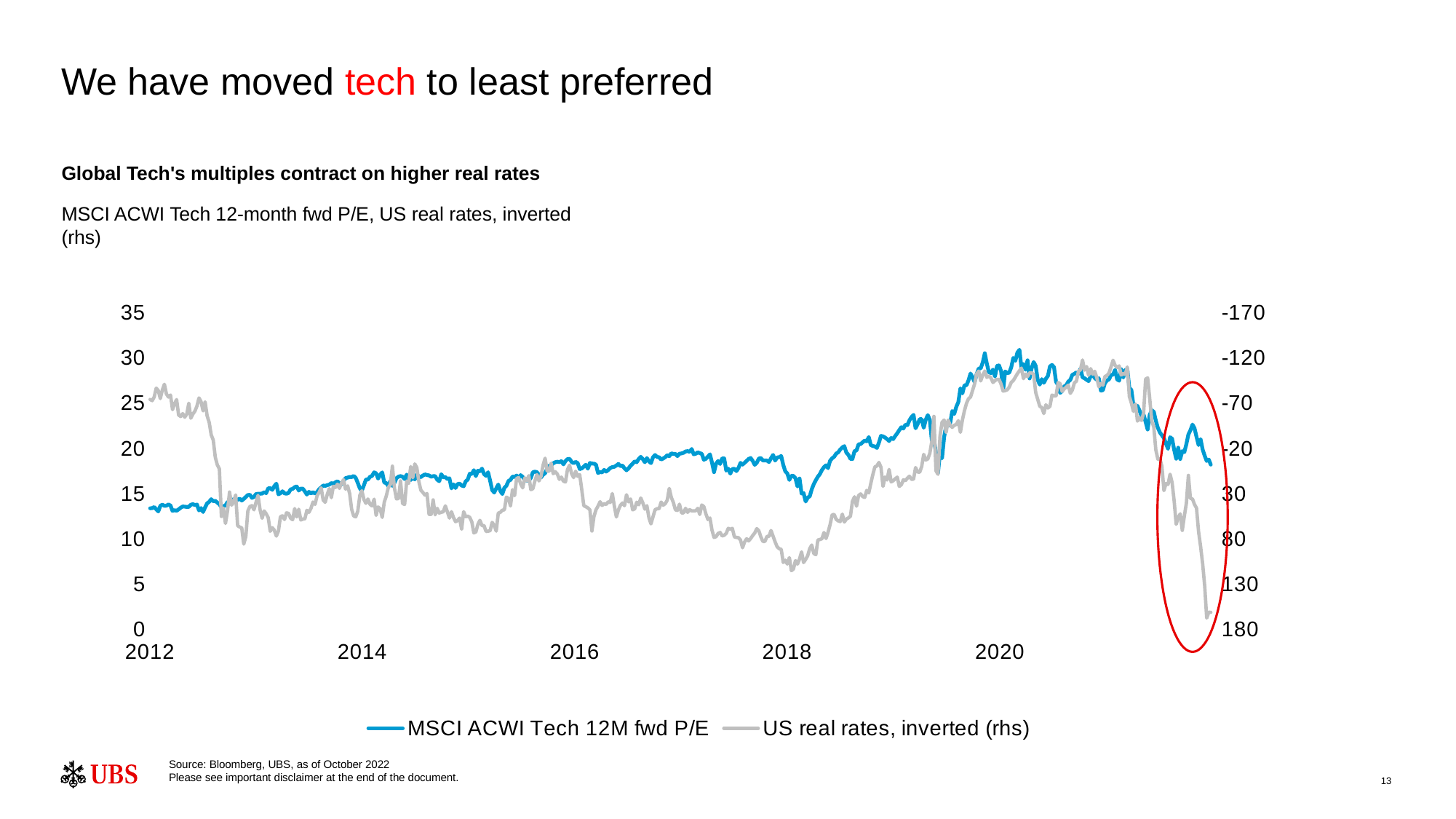

# We have moved tech to least preferred
Global Tech's multiples contract on higher real rates
MSCI ACWI Tech 12-month fwd P/E, US real rates, inverted (rhs)

### Chart

| Category | MSCI ACWI Tech 12M fwd P/E | US real rates, inverted (rhs) |
|---|---|---|
| 41201 | 13.3748 | -74.0 |
| 41208 | 13.3927 | -72.7 |
| 41215 | 13.5132 | -76.8 |
| 41222 | 13.2629 | -86.6 |
| 41229 | 13.0215 | -83.89999999999999 |
| 41236 | 13.642 | -75.0 |
| 41243 | 13.7751 | -84.5 |
| 41250 | 13.6423 | -90.8 |
| 41257 | 13.661 | -80.10000000000001 |
| 41264 | 13.8071 | -76.7 |
| 41271 | 13.6796 | -78.9 |
| 41278 | 13.0875 | -62.8 |
| 41285 | 13.1601 | -69.3 |
| 41292 | 13.1084 | -73.9 |
| 41299 | 13.2528 | -56.8 |
| 41306 | 13.4403 | -55.2 |
| 41313 | 13.5678 | -58.4 |
| 41320 | 13.5597 | -54.400000000000006 |
| 41327 | 13.5187 | -57.9 |
| 41334 | 13.537 | -69.8 |
| 41341 | 13.7635 | -53.300000000000004 |
| 41348 | 13.8348 | -57.9 |
| 41355 | 13.7305 | -61.1 |
| 41362 | 13.7853 | -66.8 |
| 41369 | 13.1363 | -75.7 |
| 41376 | 13.3966 | -71.6 |
| 41383 | 12.9614 | -61.4 |
| 41390 | 13.4739 | -71.39999999999999 |
| 41397 | 13.9218 | -56.00000000000001 |
| 41404 | 14.0856 | -48.699999999999996 |
| 41411 | 14.3735 | -35.0 |
| 41418 | 14.1558 | -29.099999999999998 |
| 41425 | 14.1971 | -10.2 |
| 41432 | 14.0033 | -1.7000000000000002 |
| 41439 | 13.8166 | 2.7 |
| 41446 | 13.5174 | 55.300000000000004 |
| 41453 | 13.608 | 46.0 |
| 41460 | 13.69 | 63.1 |
| 41467 | 14.0473 | 49.4 |
| 41474 | 13.9658 | 28.299999999999997 |
| 41481 | 14.1668 | 42.8 |
| 41488 | 14.3932 | 39.5 |
| 41495 | 14.2728 | 31.5 |
| 41502 | 14.3202 | 65.5 |
| 41509 | 14.4373 | 67.10000000000001 |
| 41516 | 14.229 | 68.0 |
| 41523 | 14.4094 | 85.9 |
| 41530 | 14.6322 | 77.5 |
| 41537 | 14.8411 | 49.1 |
| 41544 | 14.8629 | 44.3 |
| 41551 | 14.5294 | 43.3 |
| 41558 | 14.6266 | 47.9 |
| 41565 | 14.95 | 39.7 |
| 41572 | 14.9814 | 32.0 |
| 41579 | 14.9863 | 47.9 |
| 41586 | 15.0008 | 57.3 |
| 41593 | 15.15 | 49.2 |
| 41600 | 15.0503 | 52.300000000000004 |
| 41607 | 15.5832 | 56.699999999999996 |
| 41614 | 15.5974 | 71.7 |
| 41621 | 15.4139 | 67.80000000000001 |
| 41628 | 15.822 | 70.5 |
| 41635 | 16.0988 | 77.0 |
| 41642 | 14.9231 | 71.5 |
| 41649 | 15.0289 | 55.7 |
| 41656 | 15.2556 | 54.6 |
| 41663 | 15.0279 | 58.699999999999996 |
| 41670 | 14.9824 | 51.300000000000004 |
| 41677 | 15.0743 | 52.0 |
| 41684 | 15.4661 | 57.3 |
| 41691 | 15.5144 | 58.9 |
| 41698 | 15.7129 | 46.6 |
| 41705 | 15.7883 | 55.800000000000004 |
| 41712 | 15.3355 | 47.3 |
| 41719 | 15.5566 | 59.199999999999996 |
| 41726 | 15.5447 | 58.3 |
| 41733 | 15.2405 | 57.8 |
| 41740 | 14.8942 | 48.5 |
| 41747 | 15.1929 | 50.8 |
| 41754 | 15.0184 | 46.300000000000004 |
| 41761 | 15.1613 | 39.4 |
| 41768 | 14.9916 | 41.9 |
| 41775 | 15.1547 | 32.4 |
| 41782 | 15.4773 | 28.799999999999997 |
| 41789 | 15.6736 | 23.599999999999998 |
| 41796 | 15.8901 | 37.2 |
| 41803 | 15.855 | 39.6 |
| 41810 | 15.9273 | 30.9 |
| 41817 | 15.9922 | 24.5 |
| 41824 | 16.1643 | 34.5 |
| 41831 | 16.0748 | 21.9 |
| 41838 | 16.2429 | 23.200000000000003 |
| 41845 | 16.3609 | 19.6 |
| 41852 | 16.1298 | 24.2 |
| 41859 | 16.0274 | 18.3 |
| 41866 | 16.3636 | 14.6 |
| 41873 | 16.7121 | 25.1 |
| 41880 | 16.7671 | 21.5 |
| 41887 | 16.8416 | 29.9 |
| 41894 | 16.8294 | 47.5 |
| 41901 | 16.9442 | 54.900000000000006 |
| 41908 | 16.7336 | 55.7 |
| 41915 | 16.1879 | 49.5 |
| 41922 | 15.5775 | 31.900000000000002 |
| 41929 | 15.3349 | 26.900000000000002 |
| 41936 | 15.9244 | 36.5 |
| 41943 | 16.5585 | 40.8 |
| 41950 | 16.5499 | 36.0 |
| 41957 | 16.8471 | 41.9 |
| 41964 | 16.9503 | 43.6 |
| 41971 | 17.3439 | 36.199999999999996 |
| 41978 | 17.2437 | 54.1 |
| 41985 | 16.6583 | 44.800000000000004 |
| 41992 | 17.0968 | 46.9 |
| 41999 | 17.3447 | 56.39999999999999 |
| 42006 | 16.2208 | 39.6 |
| 42013 | 16.157 | 32.6 |
| 42020 | 15.8193 | 23.200000000000003 |
| 42027 | 16.3965 | 20.0 |
| 42034 | 15.8528 | -0.3 |
| 42041 | 16.18 | 23.9 |
| 42048 | 16.7064 | 35.8 |
| 42055 | 16.8773 | 35.5 |
| 42062 | 16.9333 | 16.0 |
| 42069 | 16.8628 | 41.0 |
| 42076 | 16.6067 | 42.0 |
| 42083 | 17.0941 | 16.5 |
| 42090 | 16.6447 | 18.6 |
| 42097 | 16.5101 | 0.2 |
| 42104 | 16.8159 | 12.5 |
| 42111 | 16.5619 | -2.7 |
| 42118 | 17.1233 | 1.3 |
| 42125 | 16.8785 | 16.8 |
| 42132 | 16.8234 | 26.3 |
| 42139 | 17.0003 | 28.9 |
| 42146 | 17.1193 | 31.7 |
| 42153 | 17.0521 | 29.9 |
| 42160 | 17.0074 | 52.900000000000006 |
| 42167 | 16.8672 | 53.0 |
| 42174 | 16.9256 | 37.0 |
| 42181 | 16.9275 | 53.5 |
| 42188 | 16.5374 | 46.300000000000004 |
| 42195 | 16.3617 | 51.5 |
| 42202 | 17.1356 | 50.7 |
| 42209 | 16.7981 | 50.1 |
| 42216 | 16.8221 | 43.6 |
| 42223 | 16.6042 | 50.2 |
| 42230 | 16.6877 | 57.099999999999994 |
| 42237 | 15.5803 | 50.1 |
| 42244 | 16.0207 | 56.39999999999999 |
| 42251 | 15.6137 | 61.1 |
| 42258 | 16.0425 | 59.9 |
| 42265 | 16.099 | 57.099999999999994 |
| 42272 | 15.8931 | 69.39999999999999 |
| 42279 | 15.8099 | 50.0 |
| 42286 | 16.3587 | 55.60000000000001 |
| 42293 | 16.5486 | 55.00000000000001 |
| 42300 | 17.1954 | 56.39999999999999 |
| 42307 | 17.1624 | 61.4 |
| 42314 | 17.5902 | 73.5 |
| 42321 | 16.9318 | 72.5 |
| 42328 | 17.5317 | 64.1 |
| 42335 | 17.4475 | 59.599999999999994 |
| 42342 | 17.758 | 65.5 |
| 42349 | 17.1549 | 65.4 |
| 42356 | 16.9598 | 71.89999999999999 |
| 42363 | 17.3533 | 71.6 |
| 42370 | 16.4238 | 71.0 |
| 42377 | 15.393 | 61.9 |
| 42384 | 15.1147 | 65.10000000000001 |
| 42391 | 15.5727 | 71.5 |
| 42398 | 16.0032 | 51.7 |
| 42405 | 15.297 | 50.8 |
| 42412 | 14.952 | 48.4 |
| 42419 | 15.6338 | 47.9 |
| 42426 | 15.8604 | 33.900000000000006 |
| 42433 | 16.3952 | 35.3 |
| 42440 | 16.5139 | 43.7 |
| 42447 | 16.8775 | 25.7 |
| 42454 | 16.8366 | 32.300000000000004 |
| 42461 | 16.9949 | 13.4 |
| 42468 | 16.7297 | 12.2 |
| 42475 | 17.0423 | 19.400000000000002 |
| 42482 | 16.8429 | 23.599999999999998 |
| 42489 | 16.5187 | 12.6 |
| 42496 | 16.4284 | 16.0 |
| 42503 | 16.4435 | 10.2 |
| 42510 | 16.7308 | 25.7 |
| 42517 | 17.3525 | 24.6 |
| 42524 | 17.4242 | 16.1 |
| 42531 | 17.3607 | 9.0 |
| 42538 | 17.0802 | 16.0 |
| 42545 | 16.778 | 10.7 |
| 42552 | 17.0841 | -1.3 |
| 42559 | 17.2452 | -9.1 |
| 42566 | 17.7422 | 5.1 |
| 42573 | 18.0613 | 5.3 |
| 42580 | 18.1504 | -3.5999999999999996 |
| 42587 | 18.3437 | 8.0 |
| 42594 | 18.471 | 5.8999999999999995 |
| 42601 | 18.5199 | 8.4 |
| 42608 | 18.4781 | 14.299999999999999 |
| 42615 | 18.581 | 11.799999999999999 |
| 42622 | 18.227 | 16.3 |
| 42629 | 18.5884 | 17.2 |
| 42636 | 18.8024 | 3.5999999999999996 |
| 42643 | 18.8417 | -1.4000000000000001 |
| 42650 | 18.5043 | 7.8 |
| 42657 | 18.3592 | 12.3 |
| 42664 | 18.4993 | 5.4 |
| 42671 | 18.3756 | 10.9 |
| 42678 | 17.7117 | 9.1 |
| 42685 | 17.78 | 25.4 |
| 42692 | 17.974 | 43.3 |
| 42699 | 18.1904 | 44.5 |
| 42706 | 17.7495 | 45.800000000000004 |
| 42713 | 18.3882 | 48.0 |
| 42720 | 18.3164 | 71.39999999999999 |
| 42727 | 18.3051 | 55.50000000000001 |
| 42734 | 18.1965 | 47.9 |
| 42741 | 17.2692 | 43.9 |
| 42748 | 17.3841 | 39.0 |
| 42755 | 17.3432 | 43.1 |
| 42762 | 17.6173 | 41.199999999999996 |
| 42769 | 17.431 | 42.0 |
| 42776 | 17.6056 | 39.1 |
| 42783 | 17.8234 | 39.800000000000004 |
| 42790 | 17.924 | 30.0 |
| 42797 | 17.9613 | 43.5 |
| 42804 | 18.0992 | 55.900000000000006 |
| 42811 | 18.2754 | 48.1 |
| 42818 | 18.0342 | 43.0 |
| 42825 | 18.1004 | 40.400000000000006 |
| 42832 | 17.7868 | 43.4 |
| 42839 | 17.5745 | 31.3 |
| 42846 | 17.7936 | 39.1 |
| 42853 | 18.0797 | 36.0 |
| 42860 | 18.3034 | 48.0 |
| 42867 | 18.5586 | 46.9 |
| 42874 | 18.4646 | 39.5 |
| 42881 | 18.8317 | 42.3 |
| 42888 | 19.0593 | 34.9 |
| 42895 | 18.8155 | 40.2 |
| 42902 | 18.462 | 47.199999999999996 |
| 42909 | 18.9211 | 43.4 |
| 42916 | 18.5614 | 56.8 |
| 42923 | 18.3667 | 63.5 |
| 42930 | 19.0048 | 55.800000000000004 |
| 42937 | 19.2644 | 47.9 |
| 42944 | 19.0497 | 46.7 |
| 42951 | 19.0111 | 46.6 |
| 42958 | 18.7624 | 39.4 |
| 42965 | 18.8784 | 42.8 |
| 42972 | 19.0246 | 41.199999999999996 |
| 42979 | 19.2488 | 37.3 |
| 42986 | 19.1284 | 24.3 |
| 42993 | 19.4499 | 34.300000000000004 |
| 43000 | 19.3737 | 39.800000000000004 |
| 43007 | 19.39 | 48.0 |
| 43014 | 19.1402 | 48.6 |
| 43021 | 19.4024 | 41.699999999999996 |
| 43028 | 19.4354 | 51.300000000000004 |
| 43035 | 19.5067 | 51.4 |
| 43042 | 19.6535 | 46.300000000000004 |
| 43049 | 19.6874 | 50.8 |
| 43056 | 19.6167 | 47.8 |
| 43063 | 19.927 | 49.1 |
| 43070 | 19.3415 | 49.1 |
| 43077 | 19.4008 | 49.0 |
| 43084 | 19.5607 | 46.300000000000004 |
| 43091 | 19.4672 | 53.1 |
| 43098 | 19.3967 | 42.6 |
| 43105 | 18.738 | 44.4 |
| 43112 | 18.8454 | 52.400000000000006 |
| 43119 | 19.0881 | 58.699999999999996 |
| 43126 | 19.3349 | 57.099999999999994 |
| 43133 | 18.433 | 70.39999999999999 |
| 43140 | 17.3696 | 78.5 |
| 43147 | 18.3016 | 77.7 |
| 43154 | 18.5987 | 74.1 |
| 43161 | 18.272 | 73.0 |
| 43168 | 18.8897 | 76.9 |
| 43175 | 18.8826 | 76.1 |
| 43182 | 17.5395 | 74.0 |
| 43189 | 17.752 | 68.4 |
| 43196 | 17.2054 | 69.6 |
| 43203 | 17.7173 | 68.5 |
| 43210 | 17.7398 | 77.9 |
| 43217 | 17.4853 | 78.5 |
| 43224 | 17.8278 | 78.8 |
| 43231 | 18.3978 | 81.39999999999999 |
| 43238 | 18.1987 | 89.9 |
| 43245 | 18.3965 | 83.6 |
| 43252 | 18.6148 | 80.0 |
| 43259 | 18.8276 | 82.39999999999999 |
| 43266 | 18.9258 | 79.60000000000001 |
| 43273 | 18.6083 | 76.4 |
| 43280 | 18.1722 | 73.6 |
| 43287 | 18.4074 | 68.8 |
| 43294 | 18.8672 | 71.2 |
| 43301 | 18.929 | 77.9 |
| 43308 | 18.657 | 82.89999999999999 |
| 43315 | 18.6532 | 82.89999999999999 |
| 43322 | 18.6578 | 77.4 |
| 43329 | 18.4869 | 77.4 |
| 43336 | 18.9075 | 70.89999999999999 |
| 43343 | 19.277 | 77.10000000000001 |
| 43350 | 18.6484 | 83.39999999999999 |
| 43357 | 18.9919 | 88.8 |
| 43364 | 19.0247 | 91.0 |
| 43371 | 19.1506 | 91.7 |
| 43378 | 18.1632 | 106.2 |
| 43385 | 17.4641 | 103.69999999999999 |
| 43392 | 17.2288 | 107.89999999999999 |
| 43399 | 16.5103 | 100.8 |
| 43406 | 16.9682 | 115.19999999999999 |
| 43413 | 16.95 | 113.39999999999999 |
| 43420 | 16.6954 | 104.1 |
| 43427 | 15.7873 | 108.0 |
| 43434 | 16.6622 | 102.3 |
| 43441 | 15.0101 | 94.5 |
| 43448 | 15.0449 | 106.3 |
| 43455 | 14.1217 | 102.69999999999999 |
| 43462 | 14.5462 | 98.8 |
| 43469 | 14.7005 | 90.8 |
| 43476 | 15.4711 | 86.9 |
| 43483 | 16.0451 | 96.2 |
| 43490 | 16.48 | 97.6 |
| 43497 | 16.8673 | 81.39999999999999 |
| 43504 | 17.1557 | 80.80000000000001 |
| 43511 | 17.6067 | 79.9 |
| 43518 | 17.9182 | 73.1 |
| 43525 | 18.1258 | 79.7 |
| 43532 | 17.8118 | 72.8 |
| 43539 | 18.6236 | 64.5 |
| 43546 | 18.8986 | 53.6 |
| 43553 | 19.0636 | 53.1 |
| 43560 | 19.4119 | 58.5 |
| 43567 | 19.561 | 60.199999999999996 |
| 43574 | 19.8745 | 61.0 |
| 43581 | 20.0998 | 52.800000000000004 |
| 43588 | 20.2454 | 61.5 |
| 43595 | 19.5242 | 58.199999999999996 |
| 43602 | 19.2884 | 56.89999999999999 |
| 43609 | 18.8429 | 55.1 |
| 43616 | 18.8227 | 38.5 |
| 43623 | 19.6913 | 33.6 |
| 43630 | 19.7692 | 43.9 |
| 43637 | 20.4464 | 32.1 |
| 43644 | 20.4702 | 30.4 |
| 43651 | 20.6688 | 33.2 |
| 43658 | 20.863 | 34.300000000000004 |
| 43665 | 20.7765 | 26.5 |
| 43672 | 21.2452 | 29.2 |
| 43679 | 20.3646 | 18.9 |
| 43686 | 20.2551 | 9.1 |
| 43693 | 20.2148 | 0.5 |
| 43700 | 20.0382 | -0.6 |
| 43707 | 20.6288 | -4.3999999999999995 |
| 43714 | 21.374 | 1.0 |
| 43721 | 21.3217 | 22.0 |
| 43728 | 21.1936 | 11.700000000000001 |
| 43735 | 21.0189 | 15.0 |
| 43742 | 20.8118 | 3.3000000000000003 |
| 43749 | 21.1481 | 17.1 |
| 43756 | 21.0173 | 15.8 |
| 43763 | 21.3674 | 13.700000000000001 |
| 43770 | 21.6672 | 11.799999999999999 |
| 43777 | 22.0179 | 22.1 |
| 43784 | 22.3341 | 20.200000000000003 |
| 43791 | 22.1872 | 14.799999999999999 |
| 43798 | 22.6082 | 15.7 |
| 43805 | 22.5743 | 12.9 |
| 43812 | 23.1026 | 10.8 |
| 43819 | 23.4551 | 14.299999999999999 |
| 43826 | 23.7044 | 14.000000000000002 |
| 43833 | 22.2146 | 1.2 |
| 43840 | 22.6697 | 6.1 |
| 43847 | 23.2215 | 6.5 |
| 43854 | 23.2219 | 0.2 |
| 43861 | 22.2761 | -13.3 |
| 43868 | 23.1553 | -7.199999999999999 |
| 43875 | 23.6728 | -8.1 |
| 43882 | 23.1543 | -14.6 |
| 43889 | 20.8217 | -28.000000000000004 |
| 43896 | 20.9693 | -55.300000000000004 |
| 43903 | 19.5355 | 4.7 |
| 43910 | 17.2587 | 8.7 |
| 43917 | 19.4502 | -33.800000000000004 |
| 43924 | 18.9083 | -48.8 |
| 43931 | 21.2239 | -51.300000000000004 |
| 43938 | 22.5103 | -37.6 |
| 43945 | 22.4877 | -51.2 |
| 43952 | 22.7978 | -45.4 |
| 43959 | 24.1235 | -43.2 |
| 43966 | 23.8026 | -45.5 |
| 43973 | 24.5936 | -46.400000000000006 |
| 43980 | 25.1102 | -50.5 |
| 43987 | 26.6276 | -37.7 |
| 43994 | 26.0766 | -51.4 |
| 44001 | 26.9638 | -61.5 |
| 44008 | 26.9784 | -69.69999999999999 |
| 44015 | 27.5179 | -74.8 |
| 44022 | 28.2675 | -76.7 |
| 44029 | 27.8342 | -84.0 |
| 44036 | 27.3281 | -91.3 |
| 44043 | 28.2234 | -102.49999999999999 |
| 44050 | 28.8202 | -105.4 |
| 44057 | 28.8462 | -94.5 |
| 44064 | 29.4991 | -101.1 |
| 44071 | 30.5112 | -105.4 |
| 44078 | 29.3687 | -98.4 |
| 44085 | 28.4099 | -99.9 |
| 44092 | 28.3141 | -97.89999999999999 |
| 44099 | 28.6974 | -92.80000000000001 |
| 44106 | 27.9359 | -94.8 |
| 44113 | 29.1085 | -96.2 |
| 44120 | 29.1606 | -96.2 |
| 44127 | 28.5362 | -90.9 |
| 44134 | 26.4437 | -83.3 |
| 44141 | 28.5039 | -83.8 |
| 44148 | 28.3119 | -84.7 |
| 44155 | 28.3677 | -87.7 |
| 44162 | 28.9699 | -92.9 |
| 44169 | 29.9951 | -94.89999999999999 |
| 44176 | 29.6754 | -98.7 |
| 44183 | 30.5729 | -102.49999999999999 |
| 44190 | 30.8915 | -105.69999999999999 |
| 44197 | 28.9119 | -108.7 |
| 44204 | 29.3169 | -97.1 |
| 44211 | 28.6872 | -102.0 |
| 44218 | 29.7274 | -99.3 |
| 44225 | 27.7249 | -103.49999999999999 |
| 44232 | 28.8426 | -103.4 |
| 44239 | 29.5371 | -101.6 |
| 44246 | 29.1115 | -81.6 |
| 44253 | 27.555 | -74.1 |
| 44260 | 27.0487 | -66.60000000000001 |
| 44267 | 27.6447 | -65.0 |
| 44274 | 27.2428 | -58.5 |
| 44281 | 27.691 | -68.10000000000001 |
| 44288 | 28.0011 | -64.60000000000001 |
| 44295 | 29.0511 | -66.5 |
| 44302 | 29.2216 | -78.9 |
| 44309 | 28.9625 | -77.9 |
| 44316 | 27.357 | -77.9 |
| 44323 | 26.9918 | -92.7 |
| 44330 | 26.1309 | -91.5 |
| 44337 | 26.3209 | -82.89999999999999 |
| 44344 | 26.8333 | -85.8 |
| 44351 | 26.9772 | -87.6 |
| 44358 | 27.3746 | -89.8 |
| 44365 | 27.5646 | -80.80000000000001 |
| 44372 | 28.1287 | -84.39999999999999 |
| 44379 | 28.2342 | -92.4 |
| 44386 | 28.3978 | -94.3 |
| 44393 | 28.2292 | -105.2 |
| 44400 | 28.8066 | -106.80000000000001 |
| 44407 | 27.855 | -117.6 |
| 44414 | 27.7407 | -106.4 |
| 44421 | 27.5802 | -110.4 |
| 44428 | 27.431 | -100.8 |
| 44435 | 27.991 | -108.0 |
| 44442 | 28.1598 | -101.89999999999999 |
| 44449 | 27.7611 | -105.1 |
| 44456 | 27.5922 | -98.3 |
| 44463 | 27.7476 | -88.1 |
| 44470 | 26.3813 | -91.60000000000001 |
| 44477 | 26.4279 | -89.8 |
| 44484 | 27.2077 | -99.3 |
| 44491 | 27.5006 | -100.49999999999999 |
| 44498 | 27.6206 | -103.2 |
| 44505 | 28.099 | -110.00000000000001 |
| 44512 | 28.1555 | -117.39999999999999 |
| 44519 | 28.6749 | -111.7 |
| 44526 | 27.6184 | -109.3 |
| 44533 | 27.4729 | -111.1 |
| 44540 | 28.7459 | -101.0 |
| 44547 | 27.8269 | -102.69999999999999 |
| 44554 | 28.6578 | -101.8 |
| 44561 | 28.738 | -109.89999999999999 |
| 44568 | 26.6746 | -77.3 |
| 44575 | 26.4589 | -70.1 |
| 44582 | 24.7723 | -60.9 |
| 44589 | 24.6241 | -69.0 |
| 44596 | 24.6813 | -50.1 |
| 44603 | 24.173 | -53.6 |
| 44610 | 23.5588 | -50.8 |
| 44617 | 23.7219 | -59.4 |
| 44624 | 22.9063 | -96.6 |
| 44631 | 22.0833 | -97.8 |
| 44638 | 23.7225 | -75.1 |
| 44645 | 24.2068 | -50.3 |
| 44652 | 24.0445 | -43.5 |
| 44659 | 23.0516 | -18.3 |
| 44666 | 22.2772 | -8.1 |
| 44673 | 21.7462 | -8.4 |
| 44680 | 21.4399 | -0.1 |
| 44687 | 21.1252 | 26.700000000000003 |
| 44694 | 20.5135 | 18.9 |
| 44701 | 19.9474 | 19.900000000000002 |
| 44708 | 21.2256 | 8.7 |
| 44715 | 21.0673 | 17.9 |
| 44722 | 19.86 | 37.9 |
| 44729 | 18.8504 | 64.0 |
| 44736 | 20.0726 | 56.2 |
| 44743 | 18.8287 | 52.5 |
| 44750 | 19.6853 | 70.7 |
| 44757 | 19.5728 | 55.00000000000001 |
| 44764 | 20.4653 | 40.699999999999996 |
| 44771 | 21.5328 | 9.9 |
| 44778 | 21.9963 | 35.4 |
| 44785 | 22.6261 | 35.9 |
| 44792 | 22.2365 | 42.0 |
| 44799 | 21.2723 | 46.0 |
| 44806 | 20.3634 | 72.1 |
| 44813 | 21.016 | 88.5 |
| 44820 | 19.8703 | 107.80000000000001 |
| 44827 | 19.1839 | 131.9 |
| 44834 | 18.6024 | 167.6 |
| 44841 | 18.7622 | 161.20000000000002 |
| 44848 | 18.1932 | 161.3 |
Source: Bloomberg, UBS, as of October 2022
Please see important disclaimer at the end of the document.